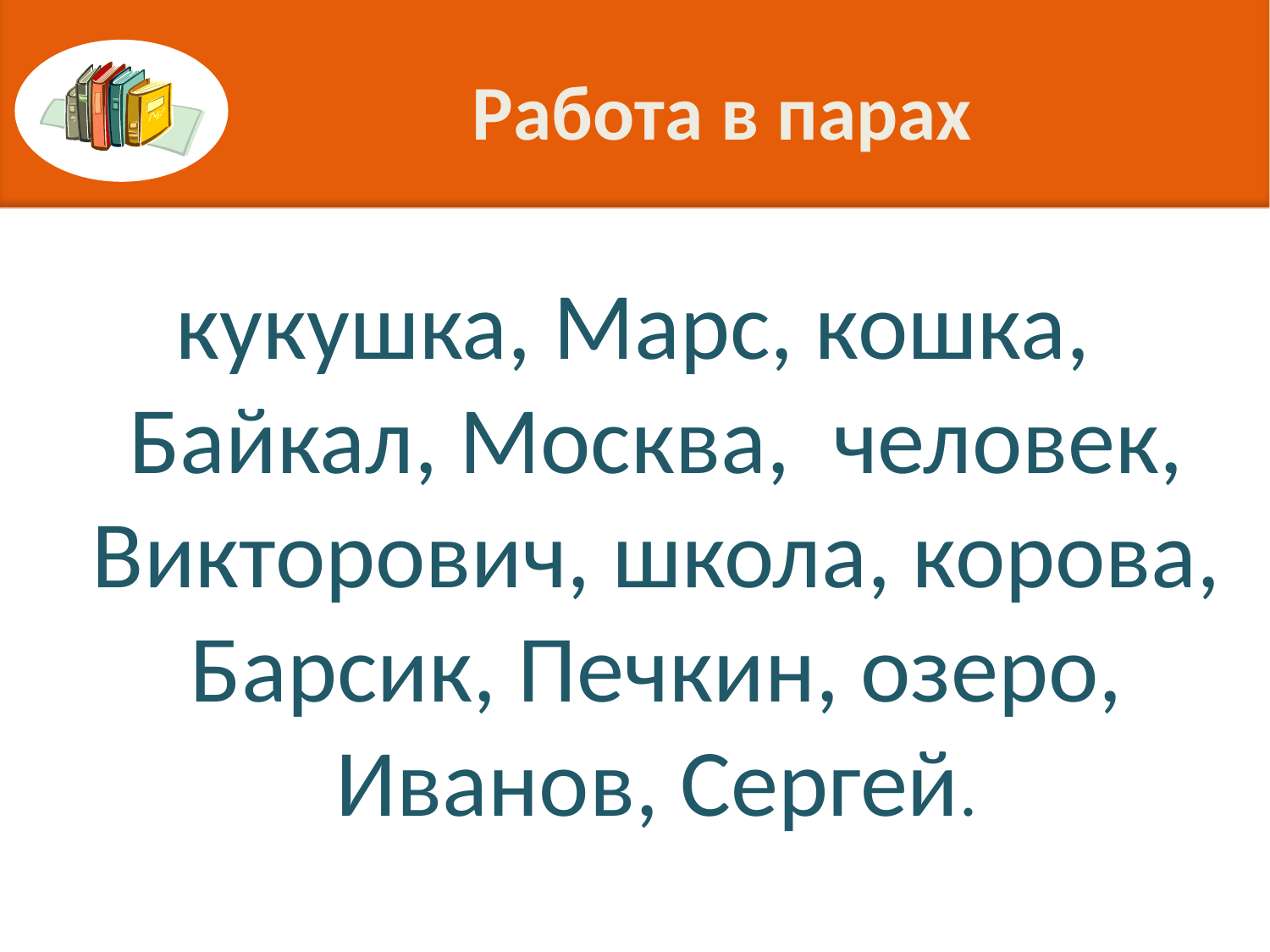

# Работа в парах
кукушка, Марс, кошка, Байкал, Москва,  человек, Викторович, школа, корова, Барсик, Печкин, озеро, Иванов, Сергей.